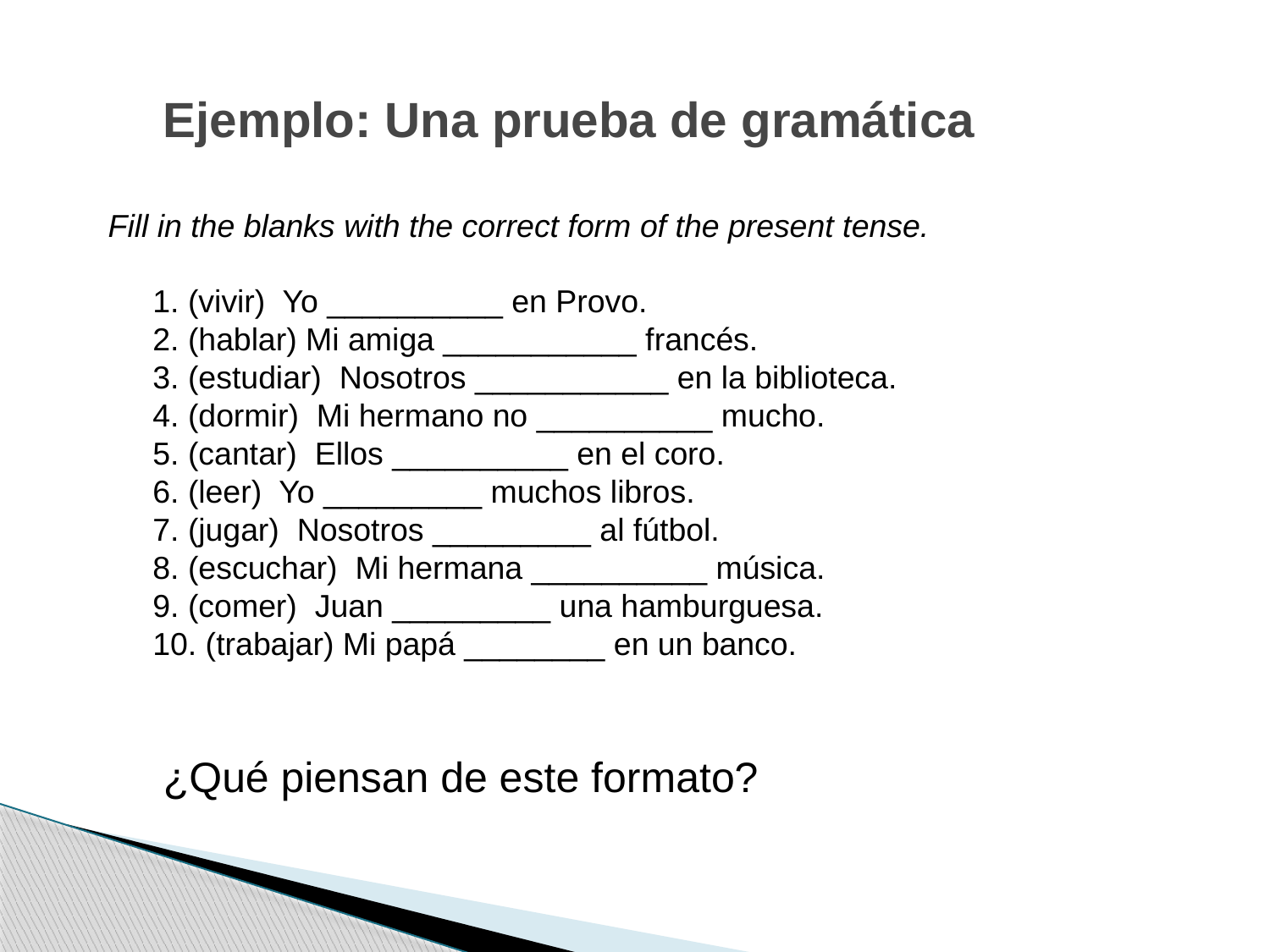

# Ejemplo: Una prueba de gramática
Fill in the blanks with the correct form of the present tense.
1. (vivir)  Yo __________ en Provo.
2. (hablar) Mi amiga ___________ francés.
3. (estudiar)  Nosotros ___________ en la biblioteca.
4. (dormir)  Mi hermano no __________ mucho.
5. (cantar)  Ellos __________ en el coro.
6. (leer)  Yo _________ muchos libros.
7. (jugar)  Nosotros _________ al fútbol.
8. (escuchar)  Mi hermana __________ música.
9. (comer)  Juan _________ una hamburguesa.
10. (trabajar) Mi papá ________ en un banco.
¿Qué piensan de este formato?